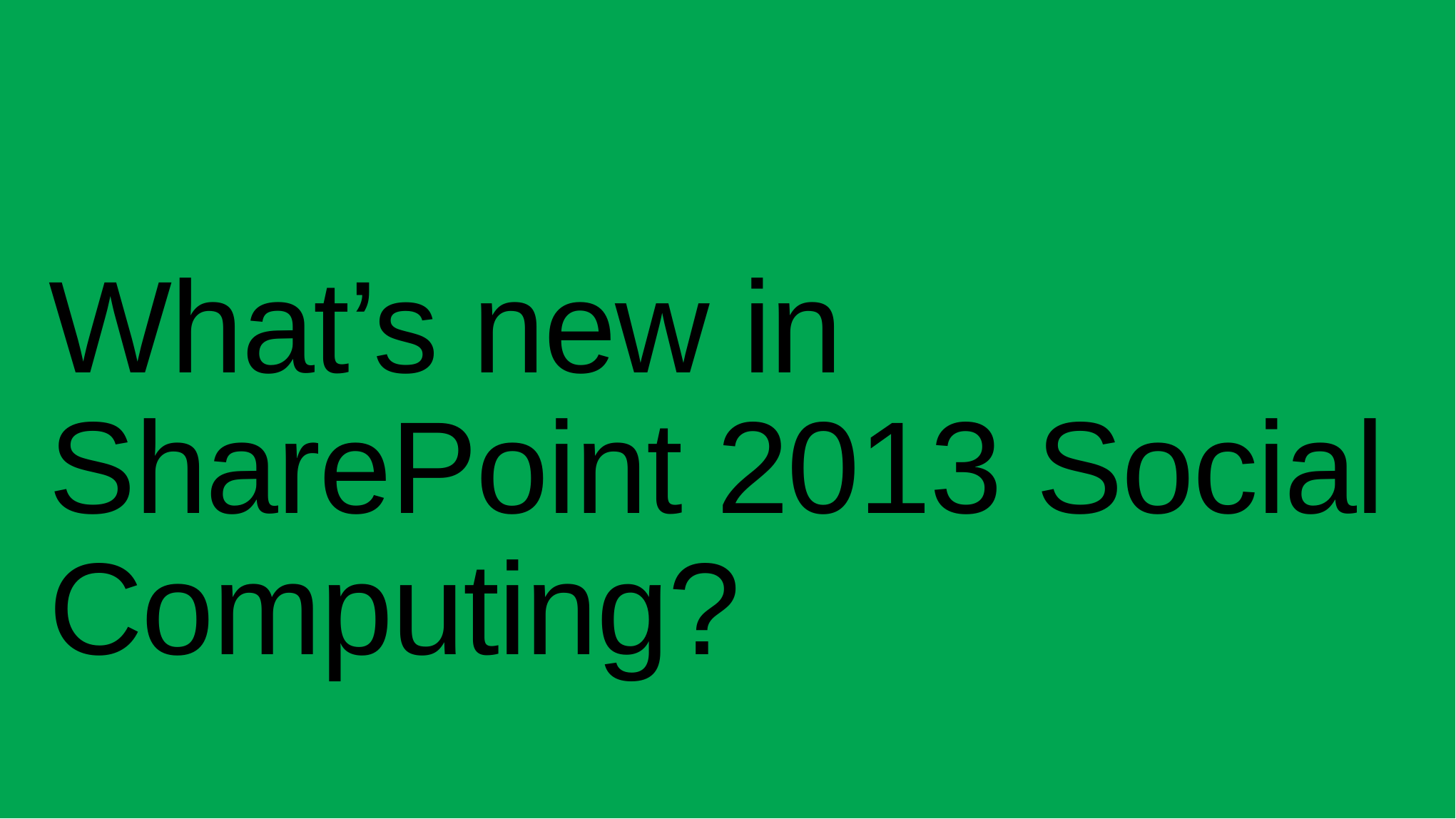

# What’s new in SharePoint 2013 Social Computing?